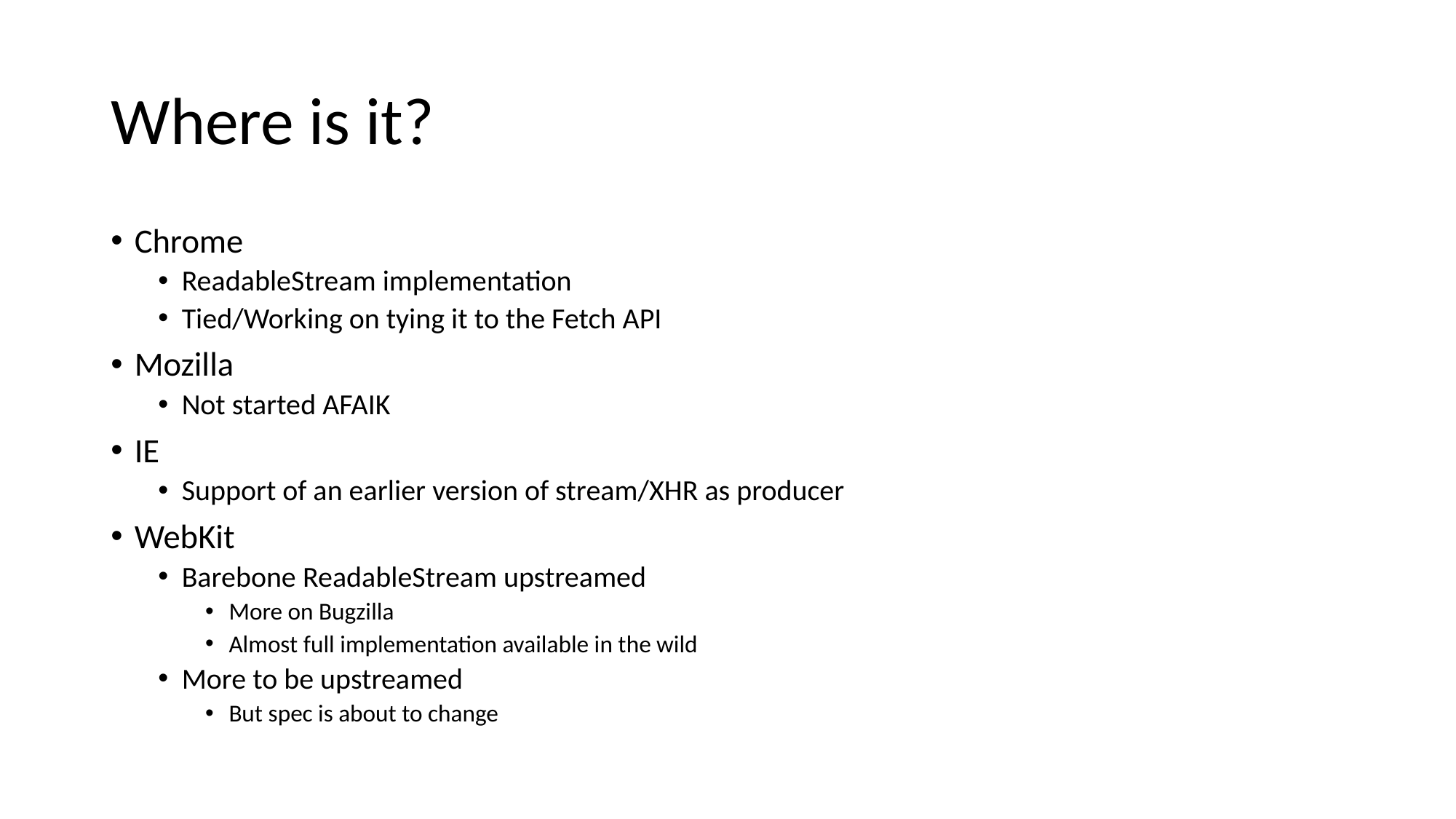

# Where is it?
Chrome
ReadableStream implementation
Tied/Working on tying it to the Fetch API
Mozilla
Not started AFAIK
IE
Support of an earlier version of stream/XHR as producer
WebKit
Barebone ReadableStream upstreamed
More on Bugzilla
Almost full implementation available in the wild
More to be upstreamed
But spec is about to change